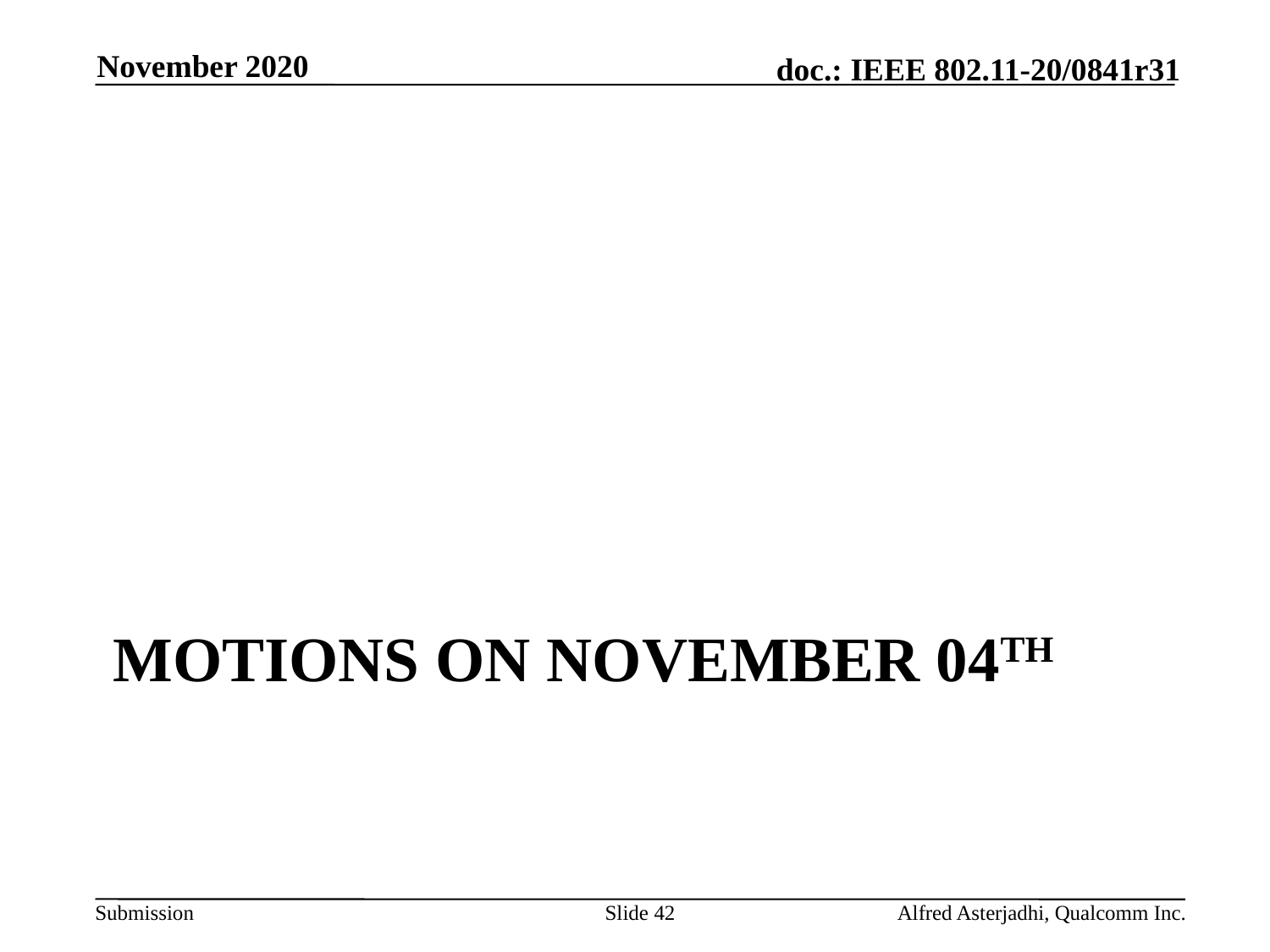

November 2020

# Motions on November 04th
Slide 42
Alfred Asterjadhi, Qualcomm Inc.